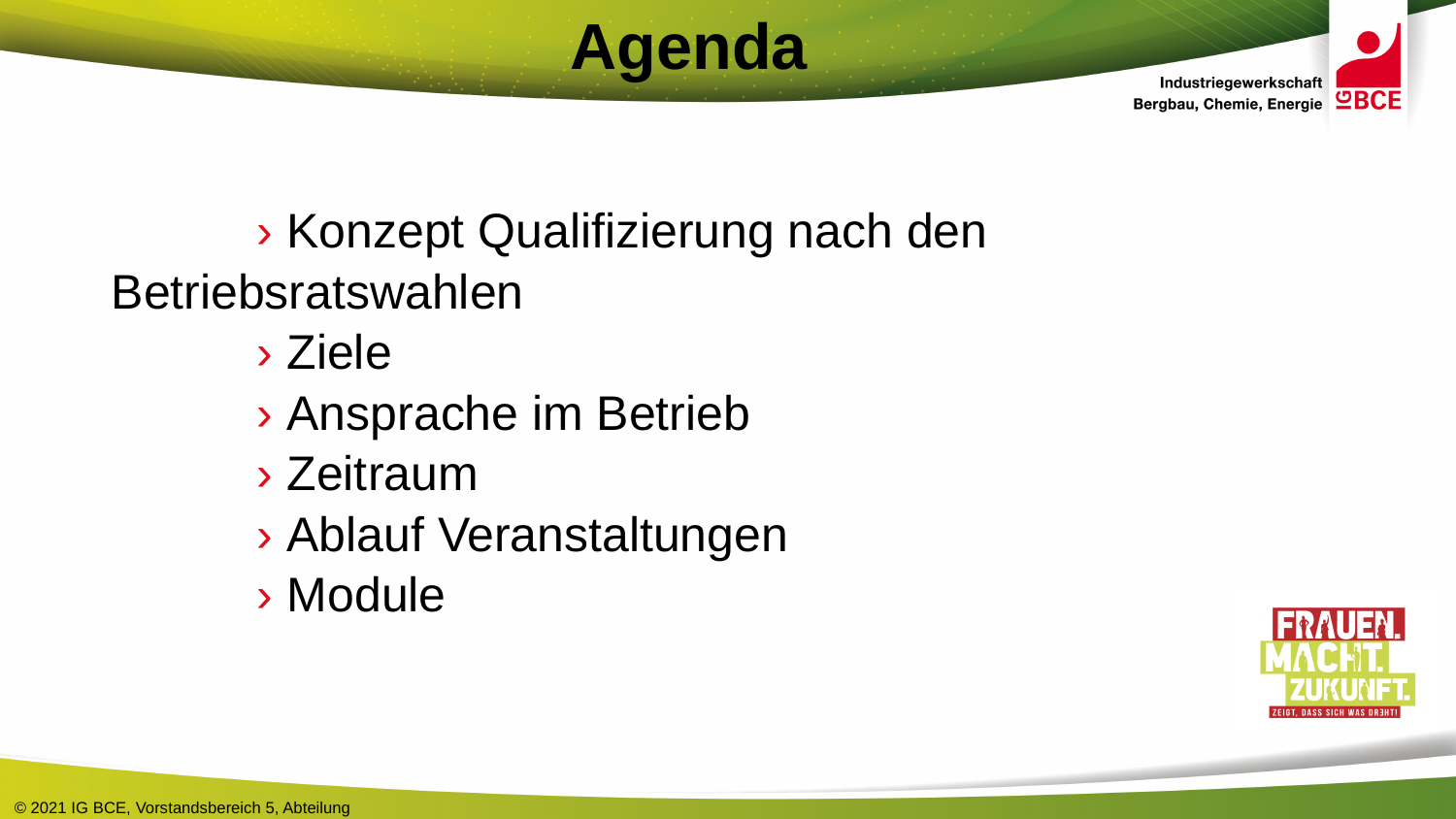

Agenda
	› Konzept Qualifizierung nach den Betriebsratswahlen
	› Ziele
	› Ansprache im Betrieb
	› Zeitraum
	› Ablauf Veranstaltungen
	› Module